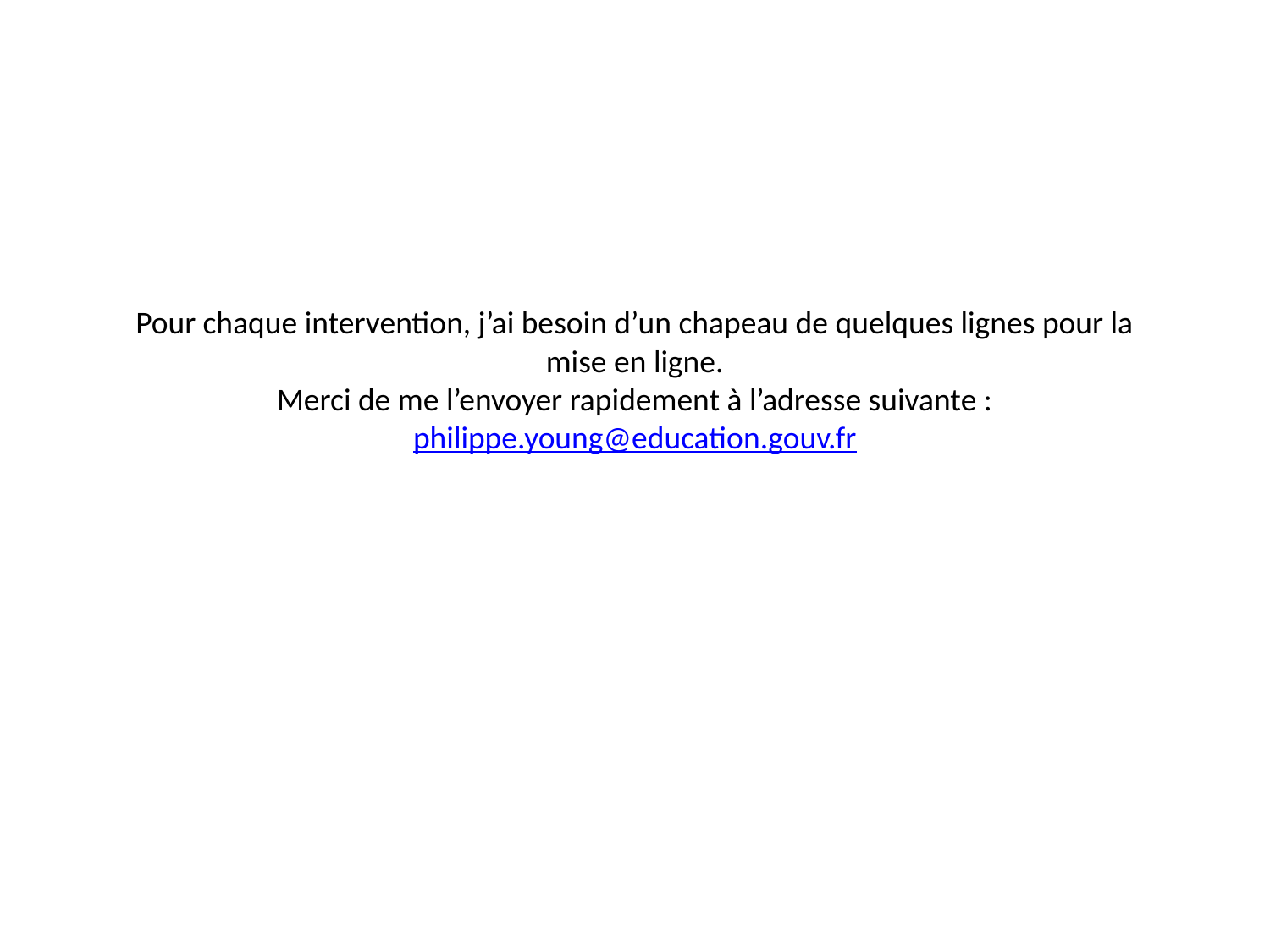

# Pour chaque intervention, j’ai besoin d’un chapeau de quelques lignes pour la mise en ligne. Merci de me l’envoyer rapidement à l’adresse suivante : philippe.young@education.gouv.fr